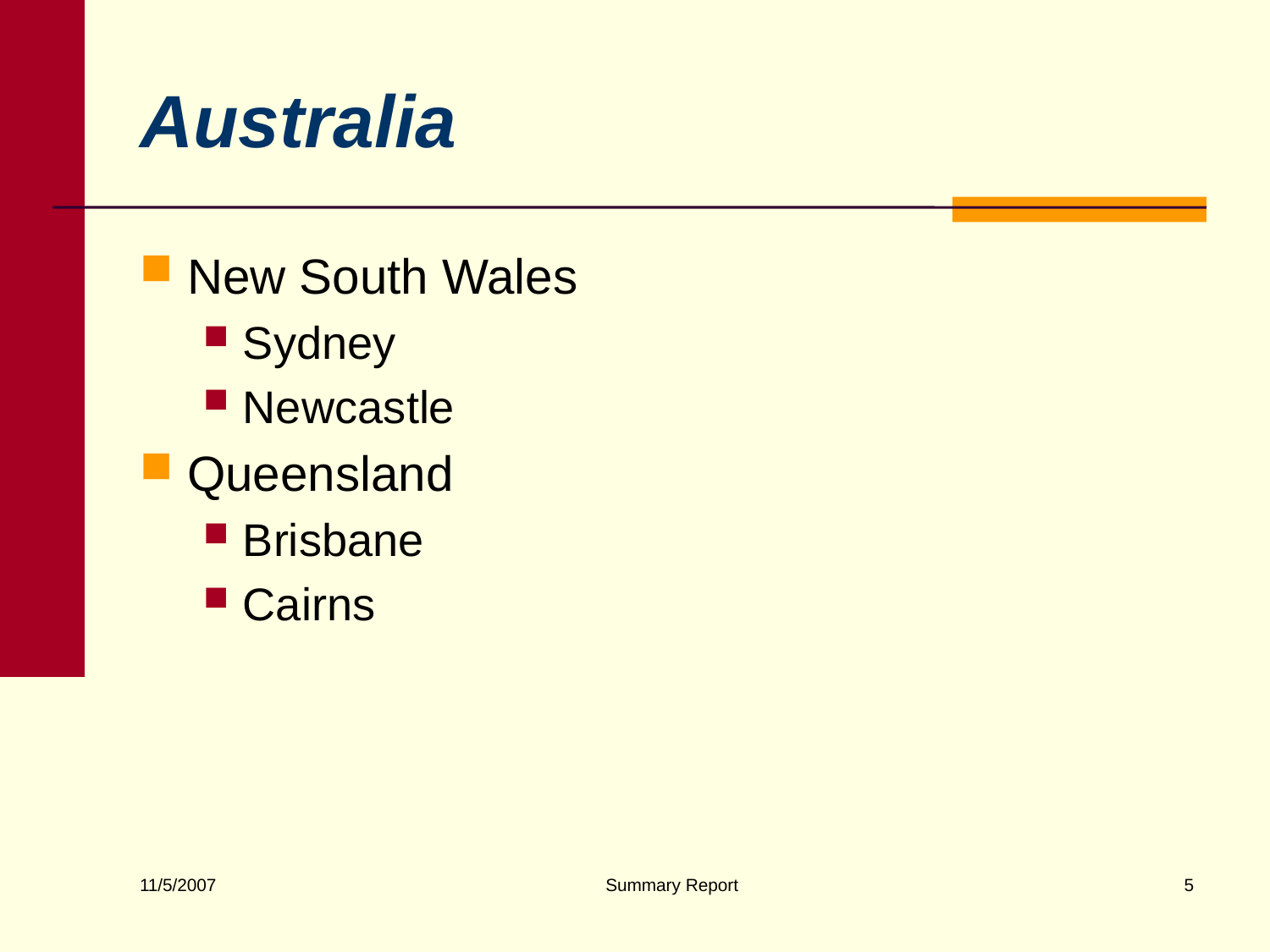

# Australia
New South Wales
Sydney
Newcastle
Queensland
Brisbane
Cairns
Summary Report
5
11/5/2007